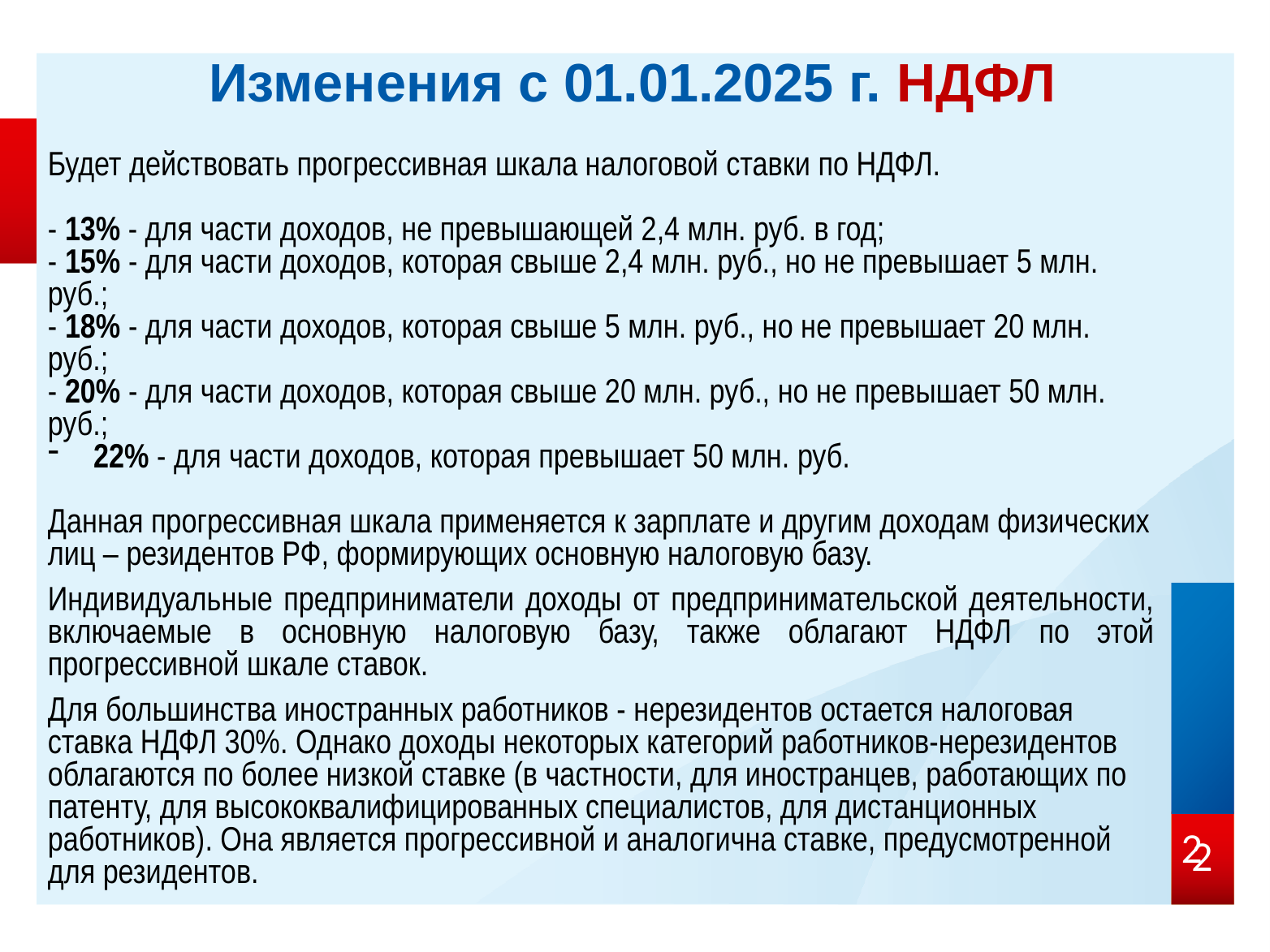

Изменения с 01.01.2025 г. НДФЛ

Будет действовать прогрессивная шкала налоговой ставки по НДФЛ.

- 13% - для части доходов, не превышающей 2,4 млн. руб. в год;
- 15% - для части доходов, которая свыше 2,4 млн. руб., но не превышает 5 млн. руб.;
- 18% - для части доходов, которая свыше 5 млн. руб., но не превышает 20 млн. руб.;
- 20% - для части доходов, которая свыше 20 млн. руб., но не превышает 50 млн. руб.;
22% - для части доходов, которая превышает 50 млн. руб.

Данная прогрессивная шкала применяется к зарплате и другим доходам физических лиц – резидентов РФ, формирующих основную налоговую базу.

Индивидуальные предприниматели доходы от предпринимательской деятельности, включаемые в основную налоговую базу, также облагают НДФЛ по этой прогрессивной шкале ставок.

Для большинства иностранных работников - нерезидентов остается налоговая ставка НДФЛ 30%. Однако доходы некоторых категорий работников-нерезидентов облагаются по более низкой ставке (в частности, для иностранцев, работающих по патенту, для высококвалифицированных специалистов, для дистанционных работников). Она является прогрессивной и аналогична ставке, предусмотренной для резидентов.
2
2